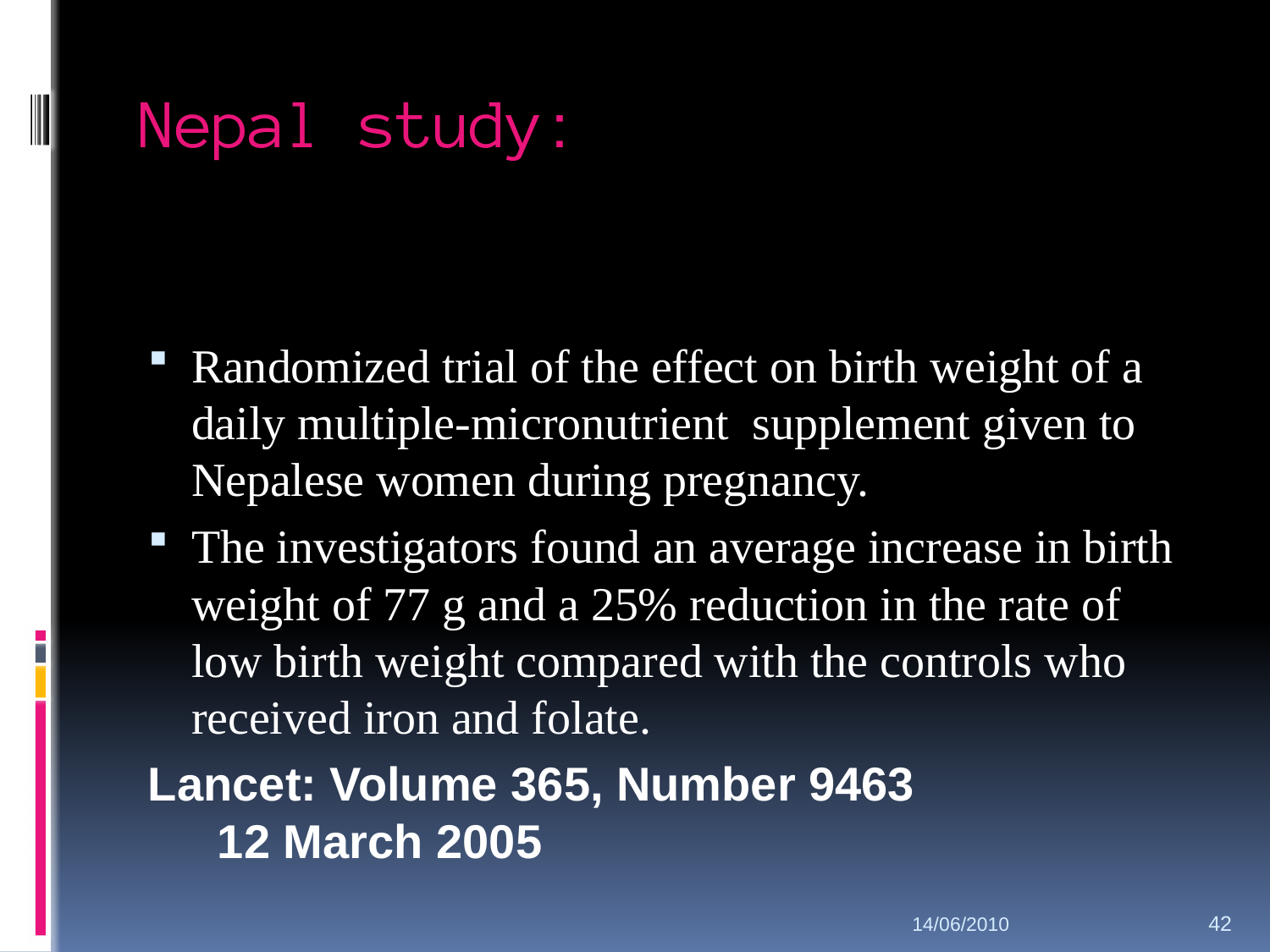

# Nepal study:

Randomized trial of the effect on birth weight of a daily multiple-micronutrient  supplement given to Nepalese women during pregnancy.
	The investigators found an average increase in birth weight of 77 g and a 25% reduction in the rate of low birth weight compared with the controls who received iron and folate.
Lancet: Volume 365, Number 9463     12 March 2005

14/06/2010
42